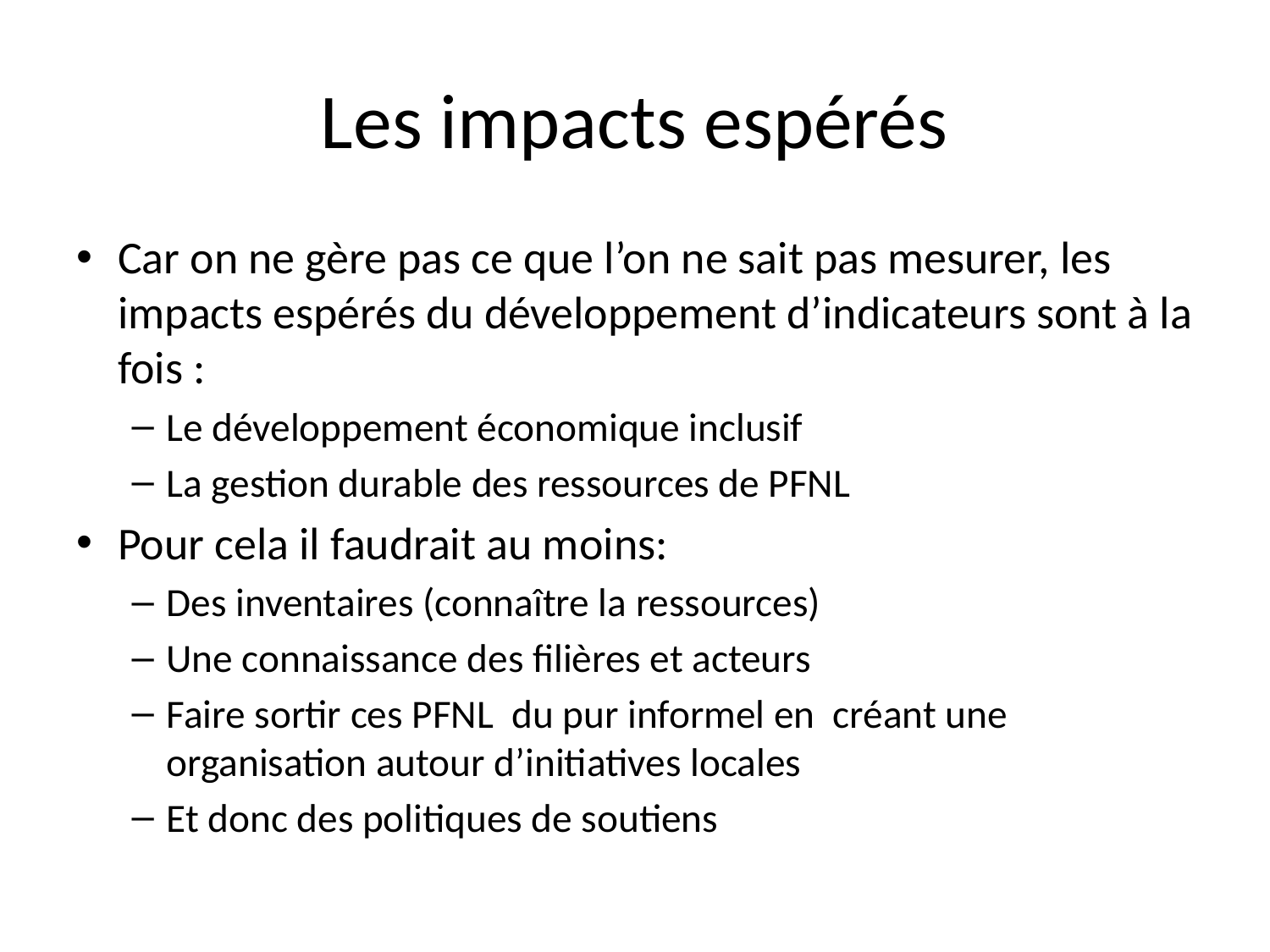

# Les impacts espérés
Car on ne gère pas ce que l’on ne sait pas mesurer, les impacts espérés du développement d’indicateurs sont à la fois :
Le développement économique inclusif
La gestion durable des ressources de PFNL
Pour cela il faudrait au moins:
Des inventaires (connaître la ressources)
Une connaissance des filières et acteurs
Faire sortir ces PFNL  du pur informel en  créant une organisation autour d’initiatives locales
Et donc des politiques de soutiens